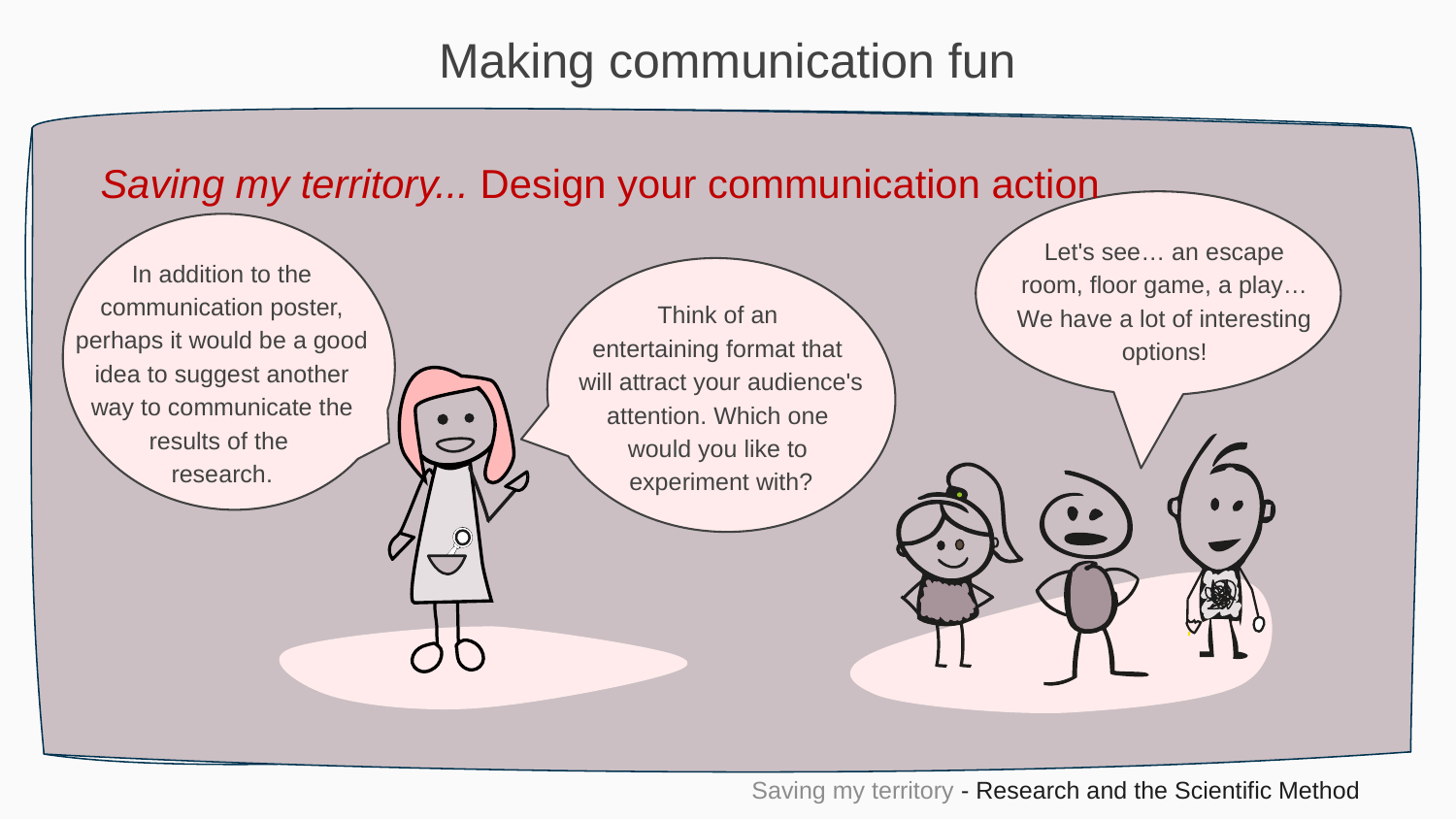

Making communication fun

Saving my territory... Design your communication action

Let's see… an escape room, floor game, a play… We have a lot of interesting options!

In addition to the communication poster, perhaps it would be a good idea to suggest another way to communicate the results of the
research.
Think of an
entertaining format that
will attract your audience's attention. Which one
would you like to
experiment with?

Saving my territory - Research and the Scientific Method